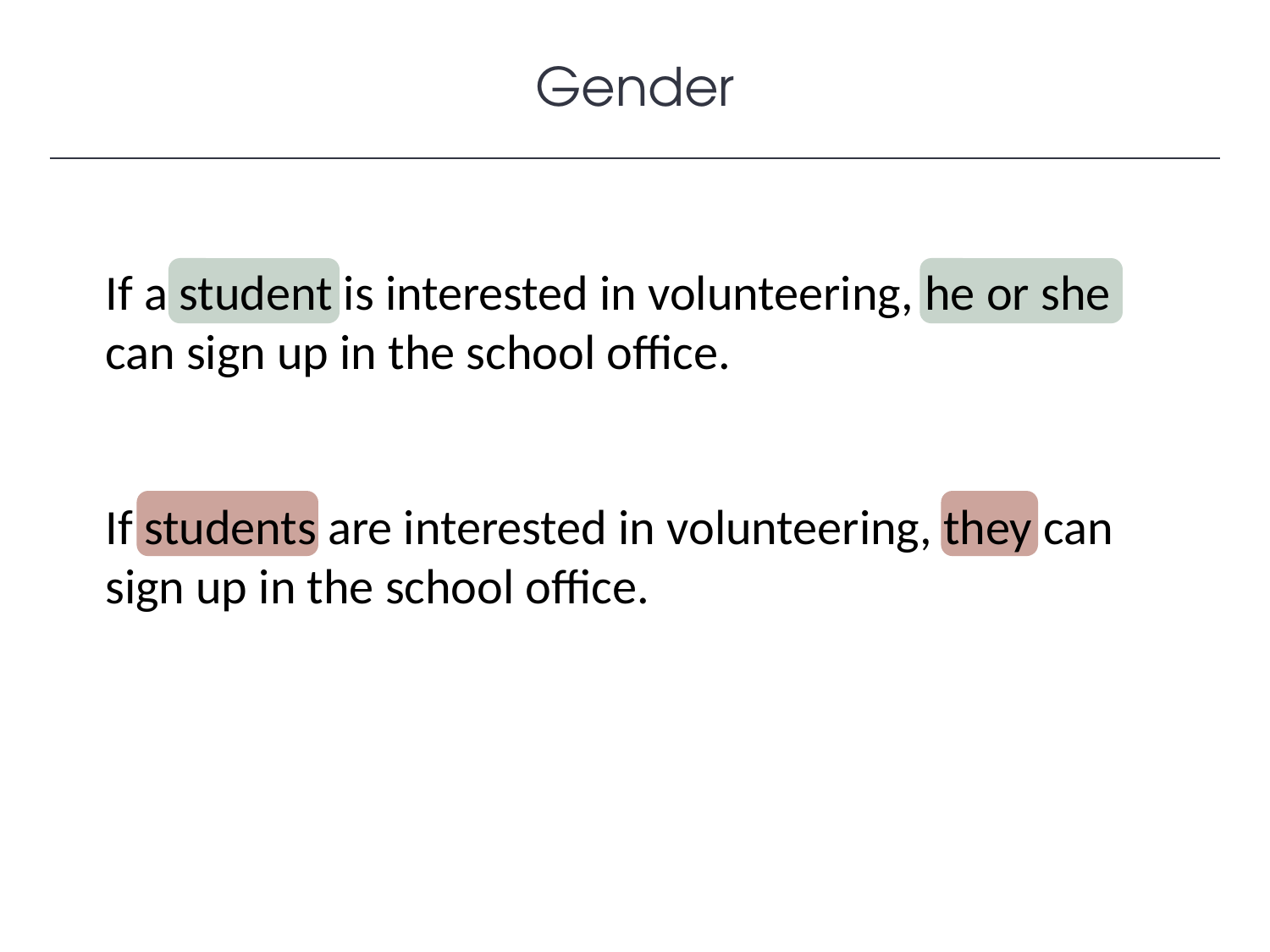

Gender
HAWKES LEARNING
If a student is interested in volunteering, he or she can sign up in the school office.

If students are interested in volunteering, they can sign up in the school office.